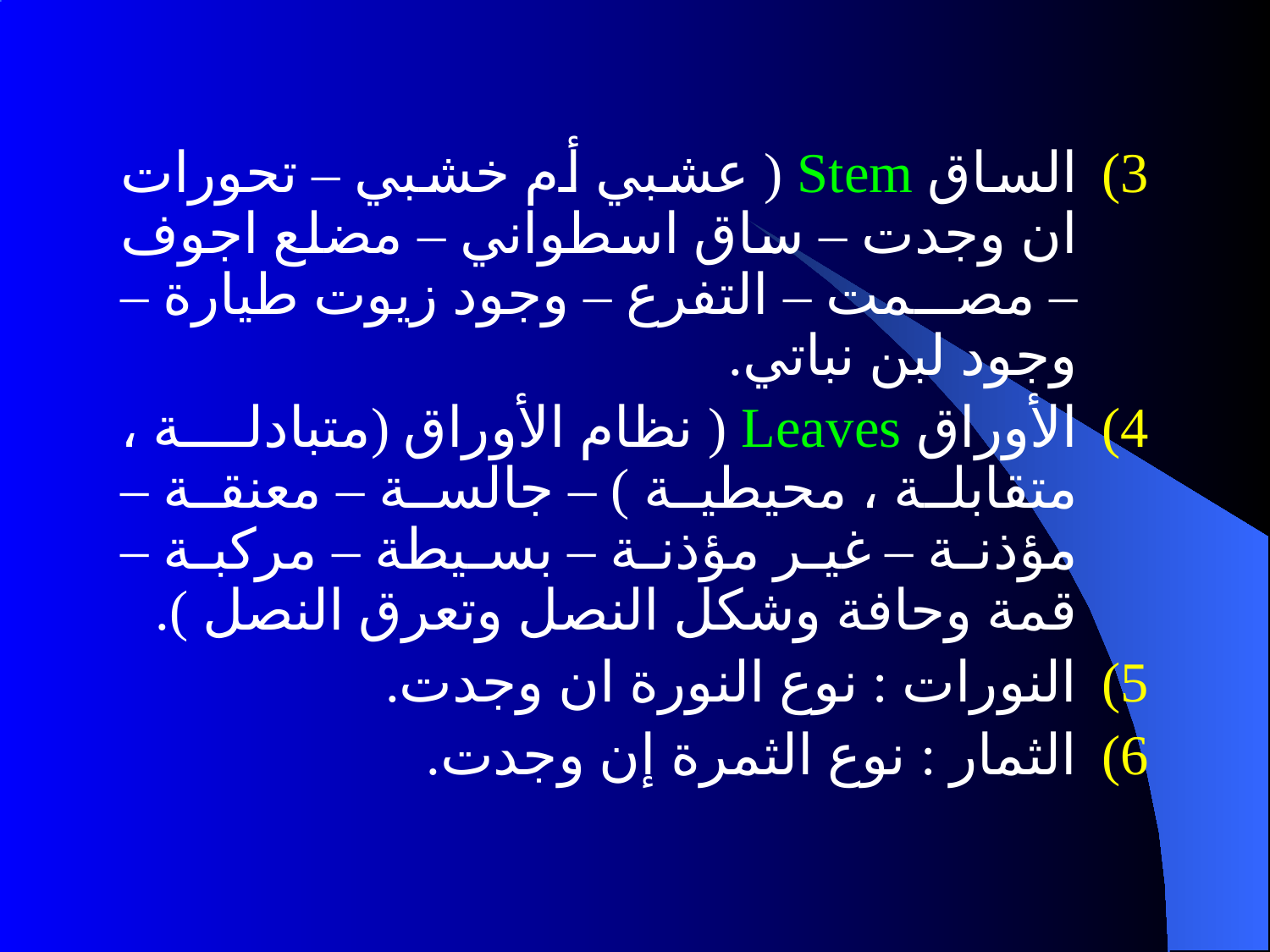

الساق Stem ( عشبي أم خشبي – تحورات ان وجدت – ساق اسطواني – مضلع اجوف – مصمت – التفرع – وجود زيوت طيارة – وجود لبن نباتي.
الأوراق Leaves ( نظام الأوراق (متبادلة ، متقابلة ، محيطية ) – جالسة – معنقة – مؤذنة – غير مؤذنة – بسيطة – مركبة – قمة وحافة وشكل النصل وتعرق النصل ).
النورات : نوع النورة ان وجدت.
الثمار : نوع الثمرة إن وجدت.